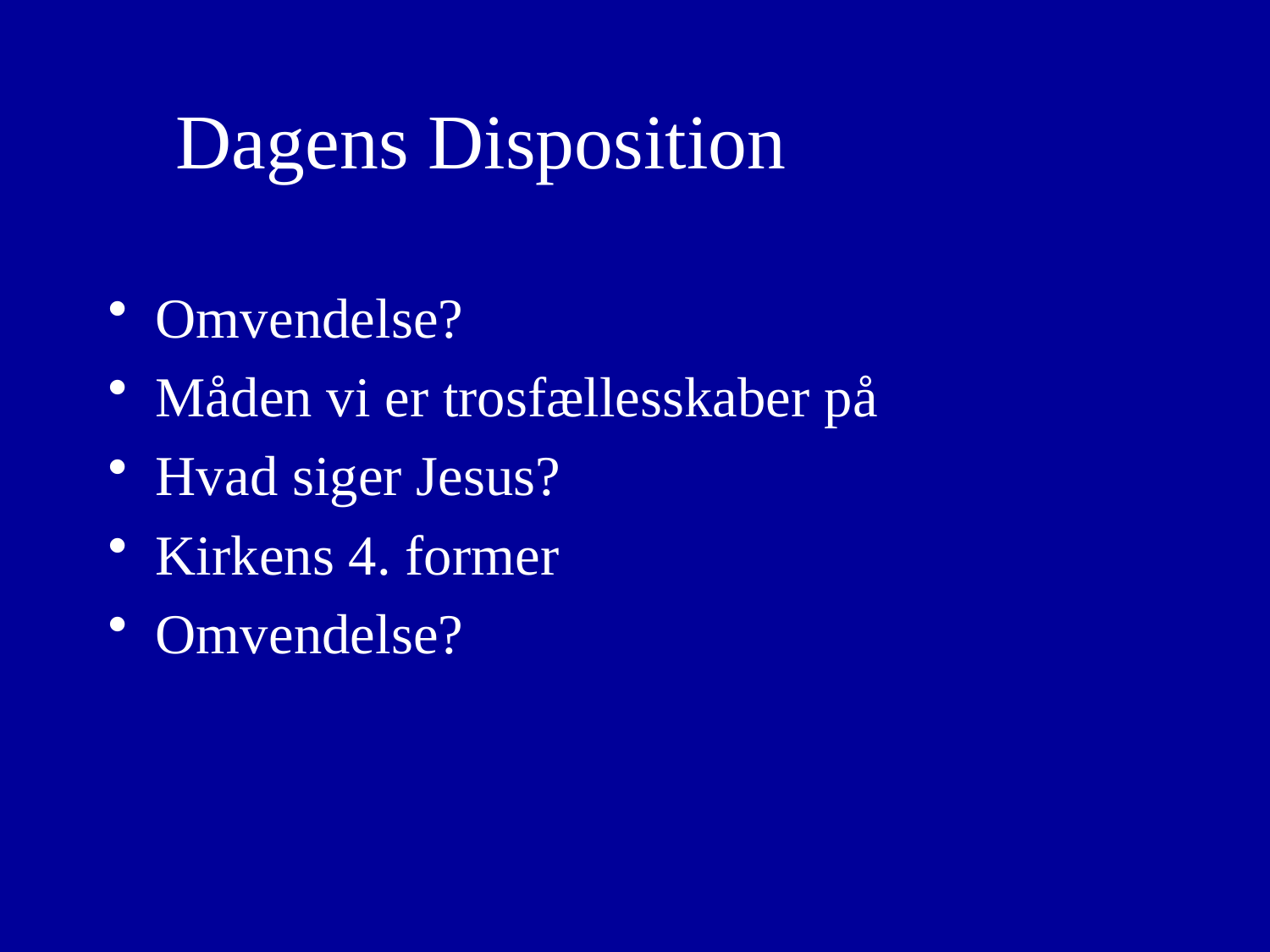

# Dagens Disposition
Omvendelse?
Måden vi er trosfællesskaber på
Hvad siger Jesus?
Kirkens 4. former
Omvendelse?